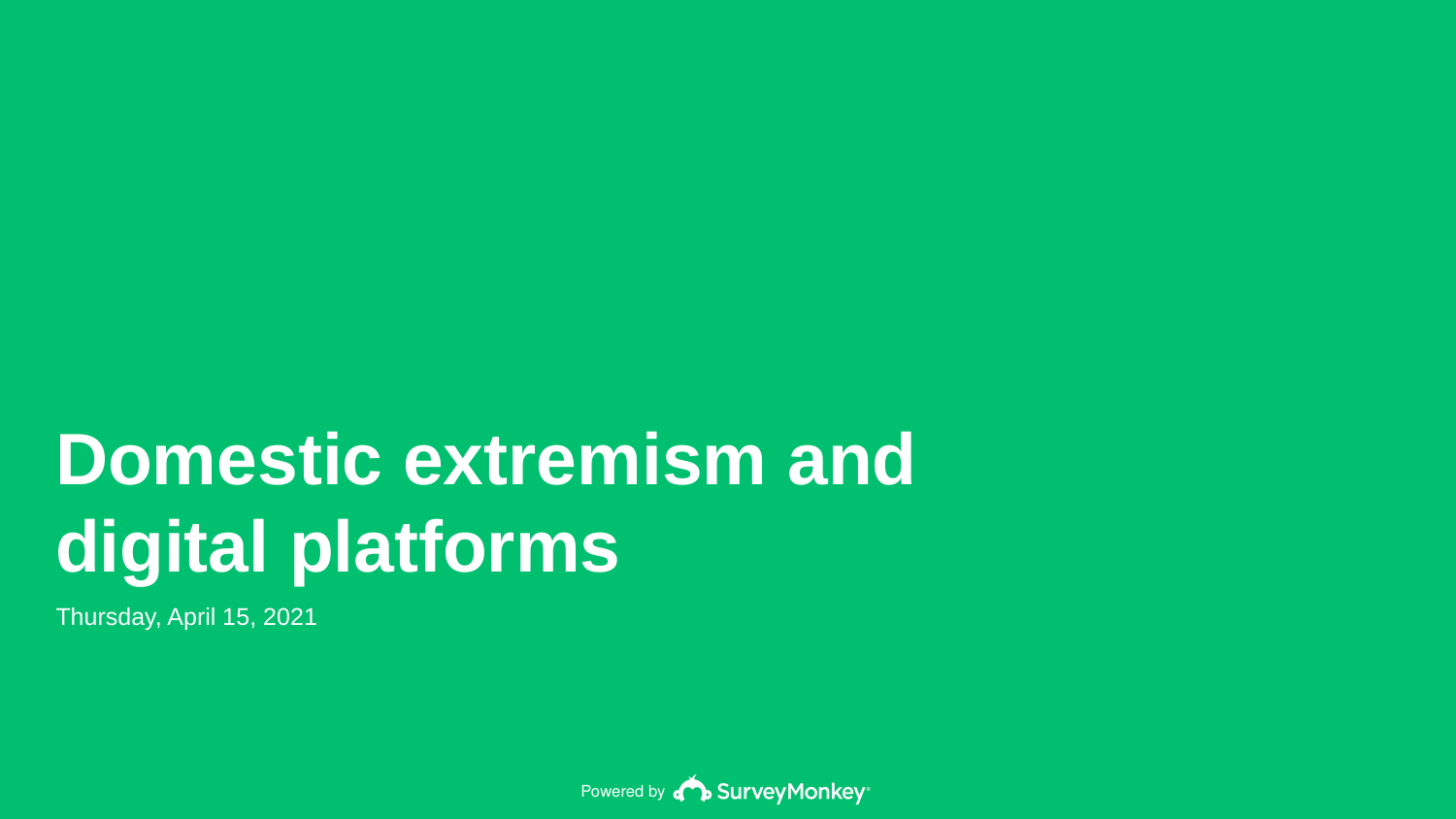

Domestic extremism and digital platforms
Thursday, April 15, 2021